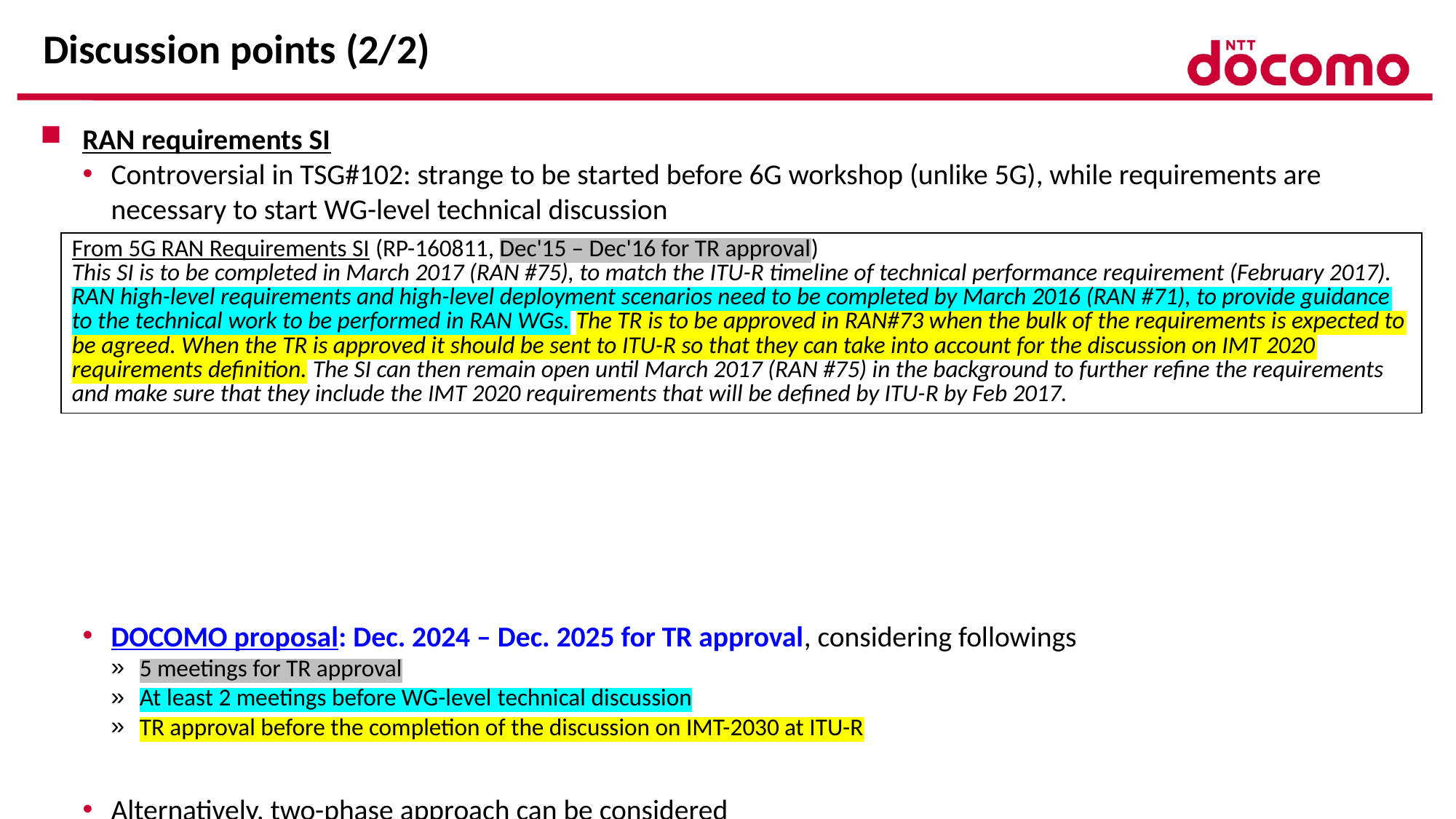

# Discussion points (2/2)
RAN requirements SI
Controversial in TSG#102: strange to be started before 6G workshop (unlike 5G), while requirements are necessary to start WG-level technical discussion

DOCOMO proposal: Dec. 2024 – Dec. 2025 for TR approval, considering followings
5 meetings for TR approval
At least 2 meetings before WG-level technical discussion
TR approval before the completion of the discussion on IMT-2030 at ITU-R

Alternatively, two-phase approach can be considered
1st phase (Dec’24-): Focus on RAN high-level requirements and high-level deployment scenarios (similar to 5G study)
2nd phase (Sep’25-): High-level technical topics, such as
5G-6G migration (including NW architecture)
6G use case support via eNR vs 6G RAT
6G day1 priority
| From 5G RAN Requirements SI (RP-160811, Dec'15 – Dec'16 for TR approval) This SI is to be completed in March 2017 (RAN #75), to match the ITU-R timeline of technical performance requirement (February 2017).  RAN high-level requirements and high-level deployment scenarios need to be completed by March 2016 (RAN #71), to provide guidance to the technical work to be performed in RAN WGs. The TR is to be approved in RAN#73 when the bulk of the requirements is expected to be agreed. When the TR is approved it should be sent to ITU-R so that they can take into account for the discussion on IMT 2020 requirements definition. The SI can then remain open until March 2017 (RAN #75) in the background to further refine the requirements and make sure that they include the IMT 2020 requirements that will be defined by ITU-R by Feb 2017. |
| --- |